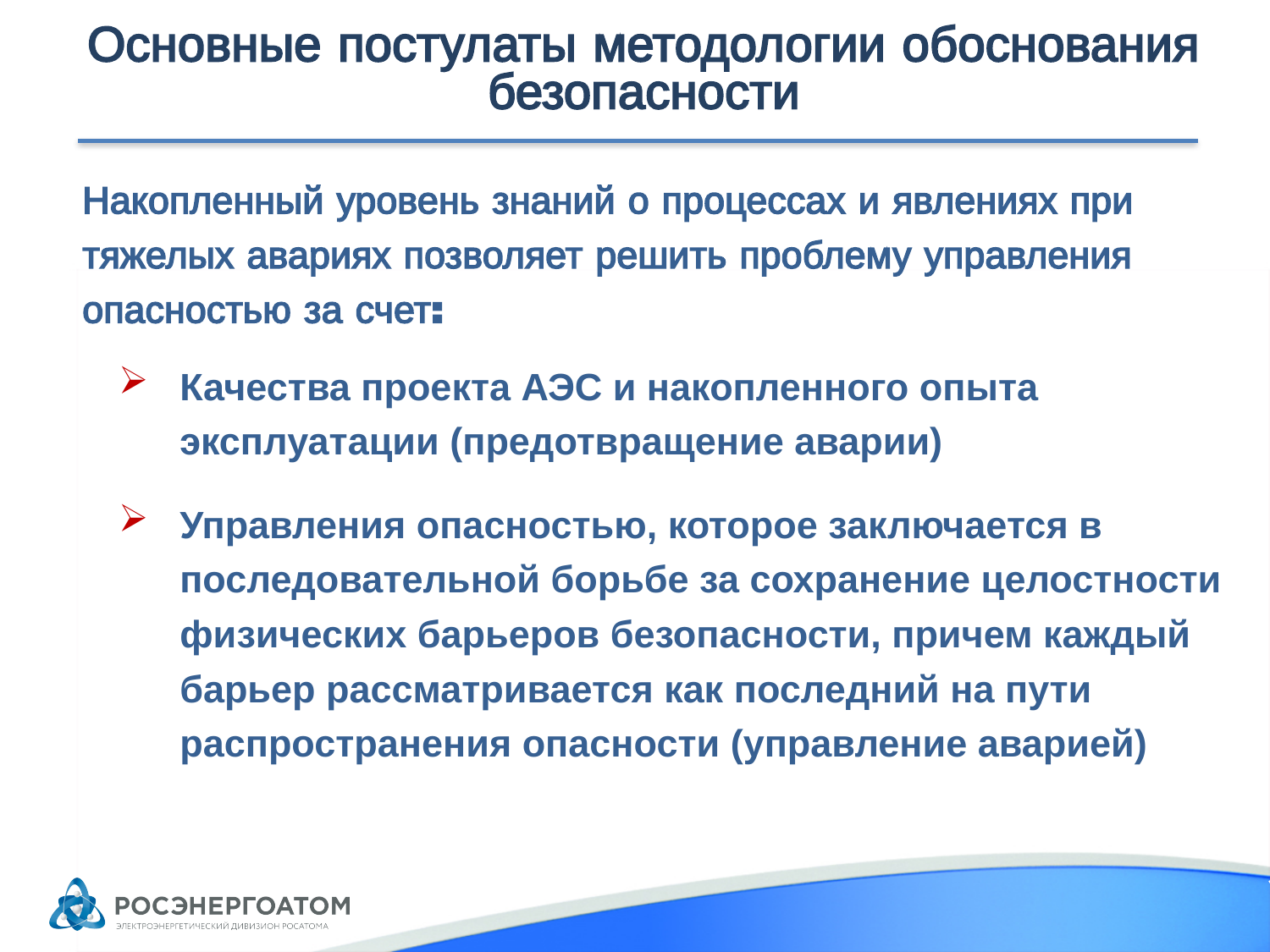

Основные постулаты методологии обоснования безопасности
Накопленный уровень знаний о процессах и явлениях при тяжелых авариях позволяет решить проблему управления опасностью за счет:
Качества проекта АЭС и накопленного опыта эксплуатации (предотвращение аварии)
Управления опасностью, которое заключается в последовательной борьбе за сохранение целостности физических барьеров безопасности, причем каждый барьер рассматривается как последний на пути распространения опасности (управление аварией)